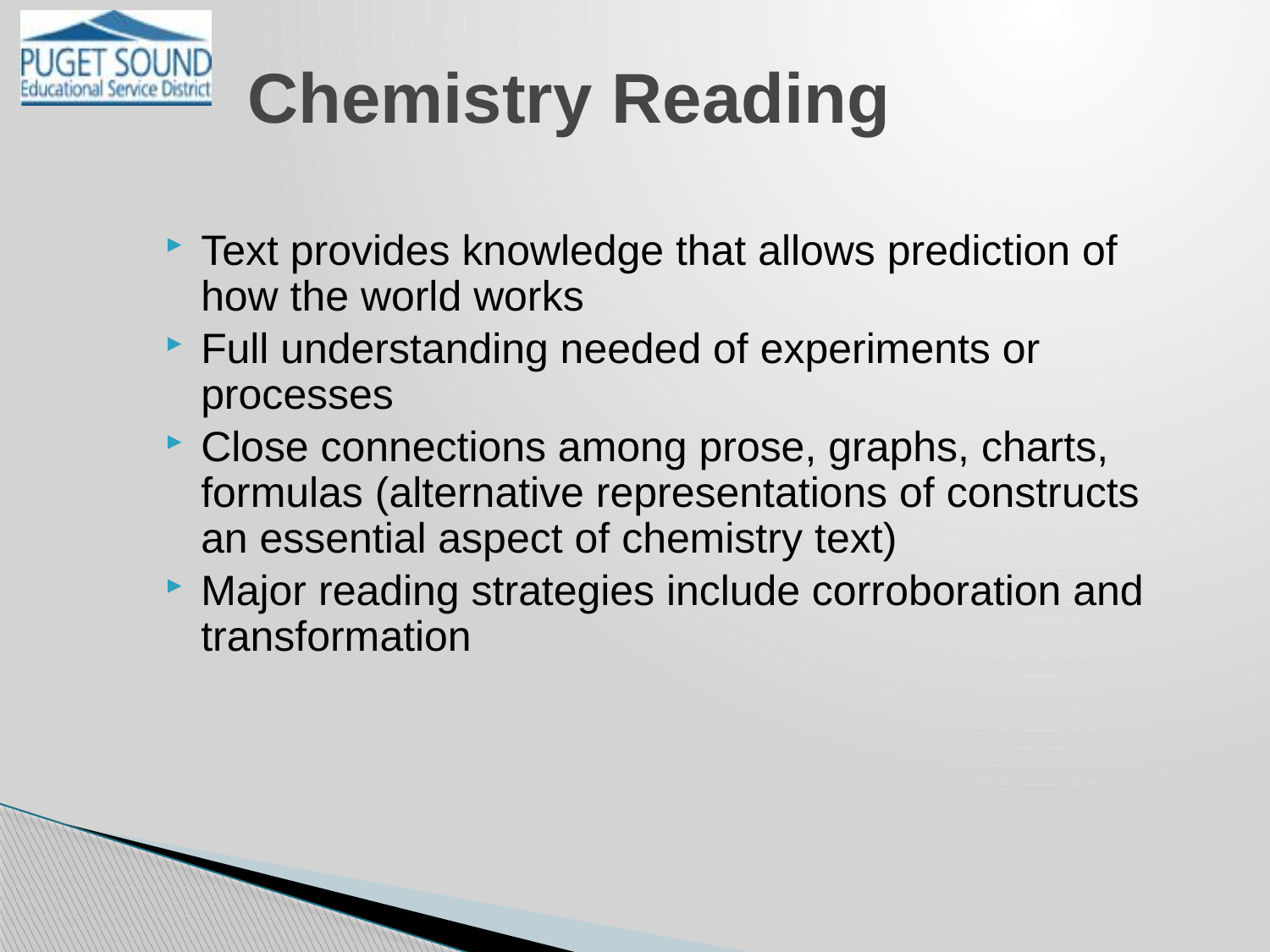

# Chemistry Reading
Text provides knowledge that allows prediction of how the world works
Full understanding needed of experiments or processes
Close connections among prose, graphs, charts, formulas (alternative representations of constructs an essential aspect of chemistry text)
Major reading strategies include corroboration and transformation